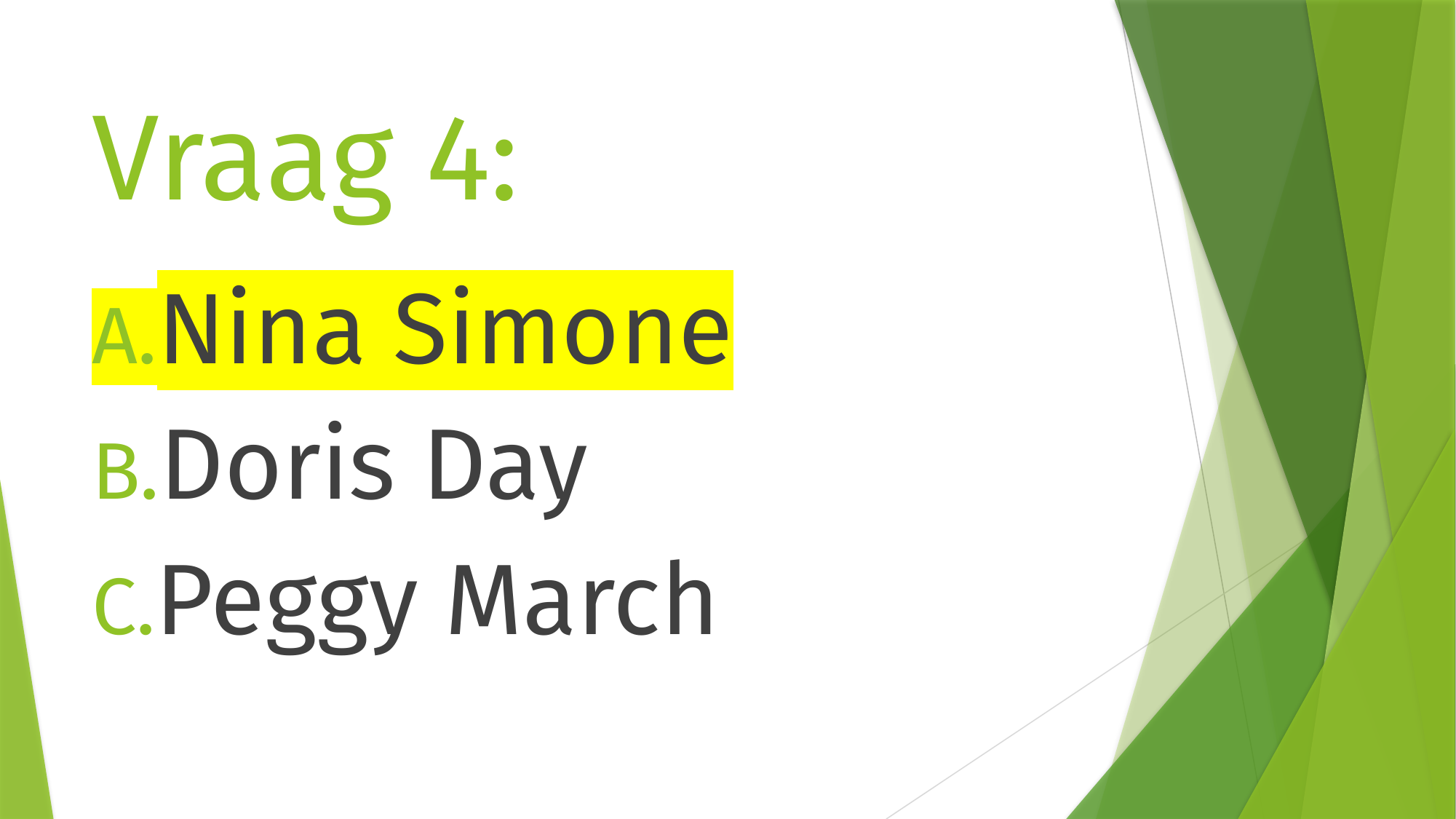

# Vraag 4:
Nina Simone
Doris Day
Peggy March